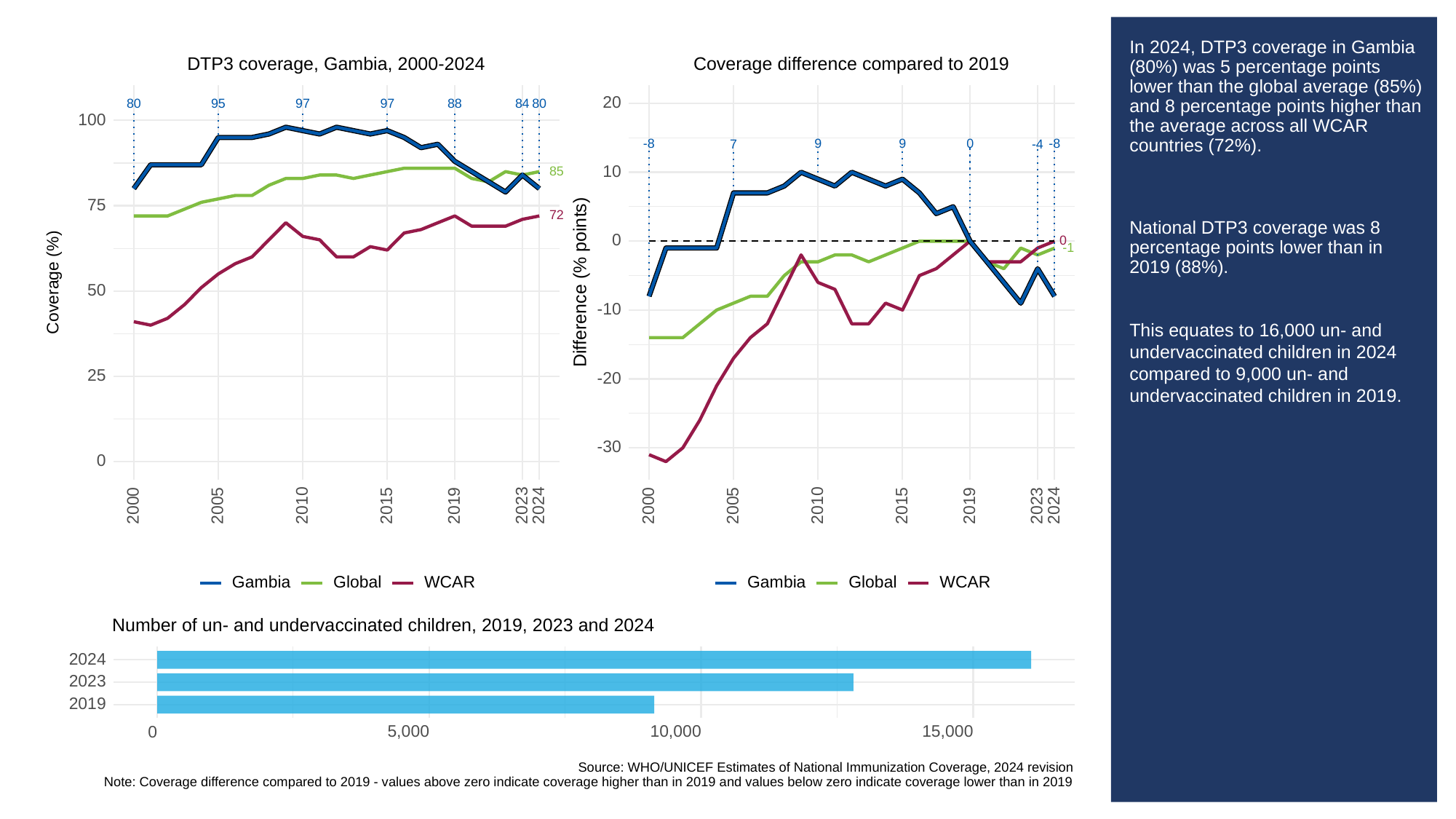

# In 2024, DTP3 coverage in Gambia (80%) was 5 percentage points lower than the global average (85%) and 8 percentage points higher than the average across all WCAR countries (72%).

National DTP3 coverage was 8 percentage points lower than in 2019 (88%).

This equates to 16,000 un- and undervaccinated children in 2024 compared to 9,000 un- and undervaccinated children in 2019.

DTP3 coverage, Gambia, 2000-2024
Coverage difference compared to 2019

20
80
95
97
97
88
84
80

100

-8
9
9
0
-8
-4
7

10
85

75

72

0
0

-1

Difference (% points)
Coverage (%)

50

-10

25
-20

-30

0

2023
2023
2000
2005
2010
2015
2019
2024
2000
2005
2010
2015
2019
2024
Gambia
Global
WCAR
Gambia
Global
WCAR

Number of un- and undervaccinated children, 2019, 2023 and 2024

2024

2023

2019

5,000
10,000
15,000
0
Source: WHO/UNICEF Estimates of National Immunization Coverage, 2024 revision
Note: Coverage difference compared to 2019 - values above zero indicate coverage higher than in 2019 and values below zero indicate coverage lower than in 2019